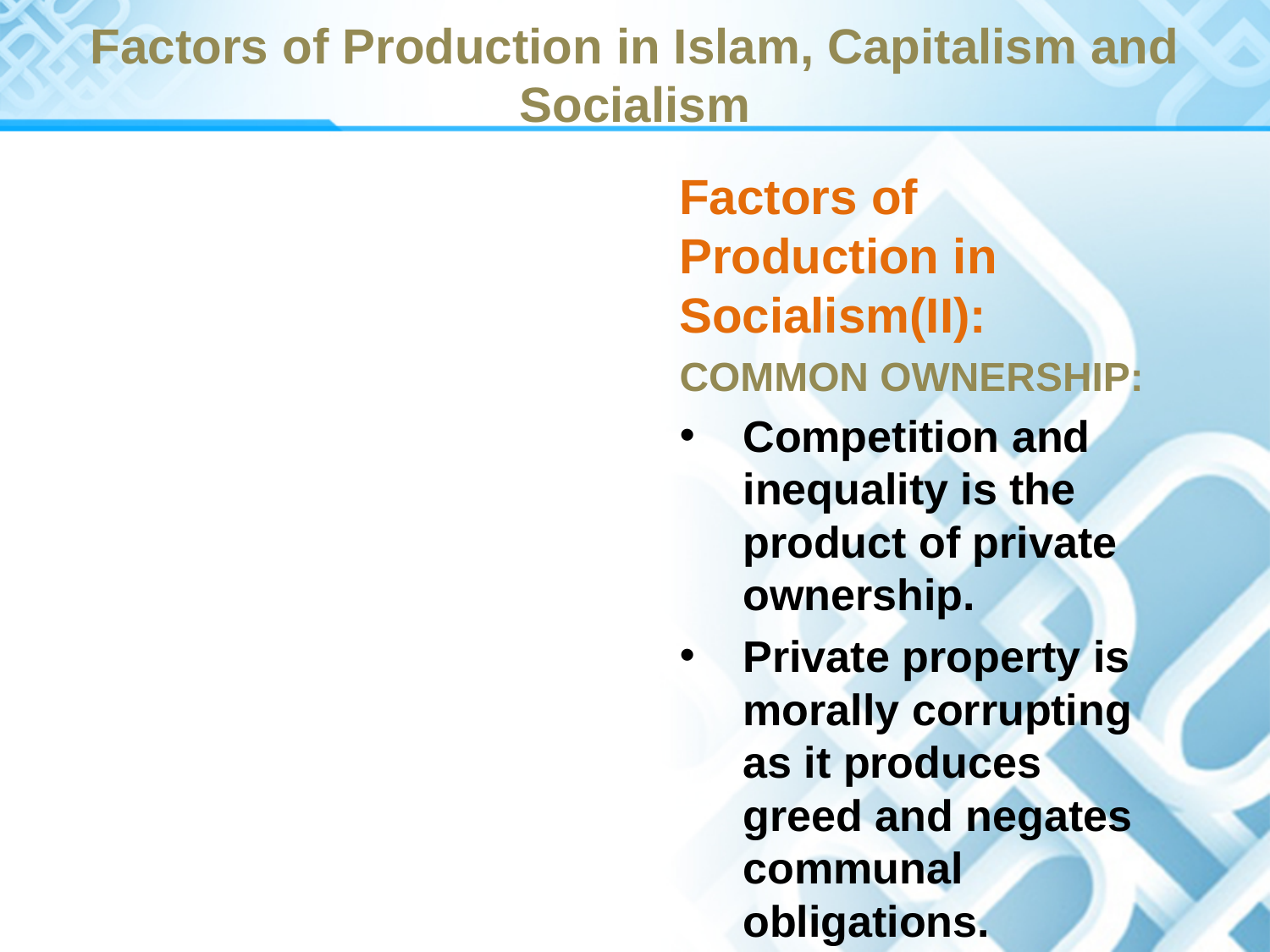

Factors of Production in Islam, Capitalism and Socialism
Factors of Production in Socialism(II):
COMMON OWNERSHIP:
Competition and inequality is the product of private ownership.
Private property is morally corrupting as it produces greed and negates communal obligations.